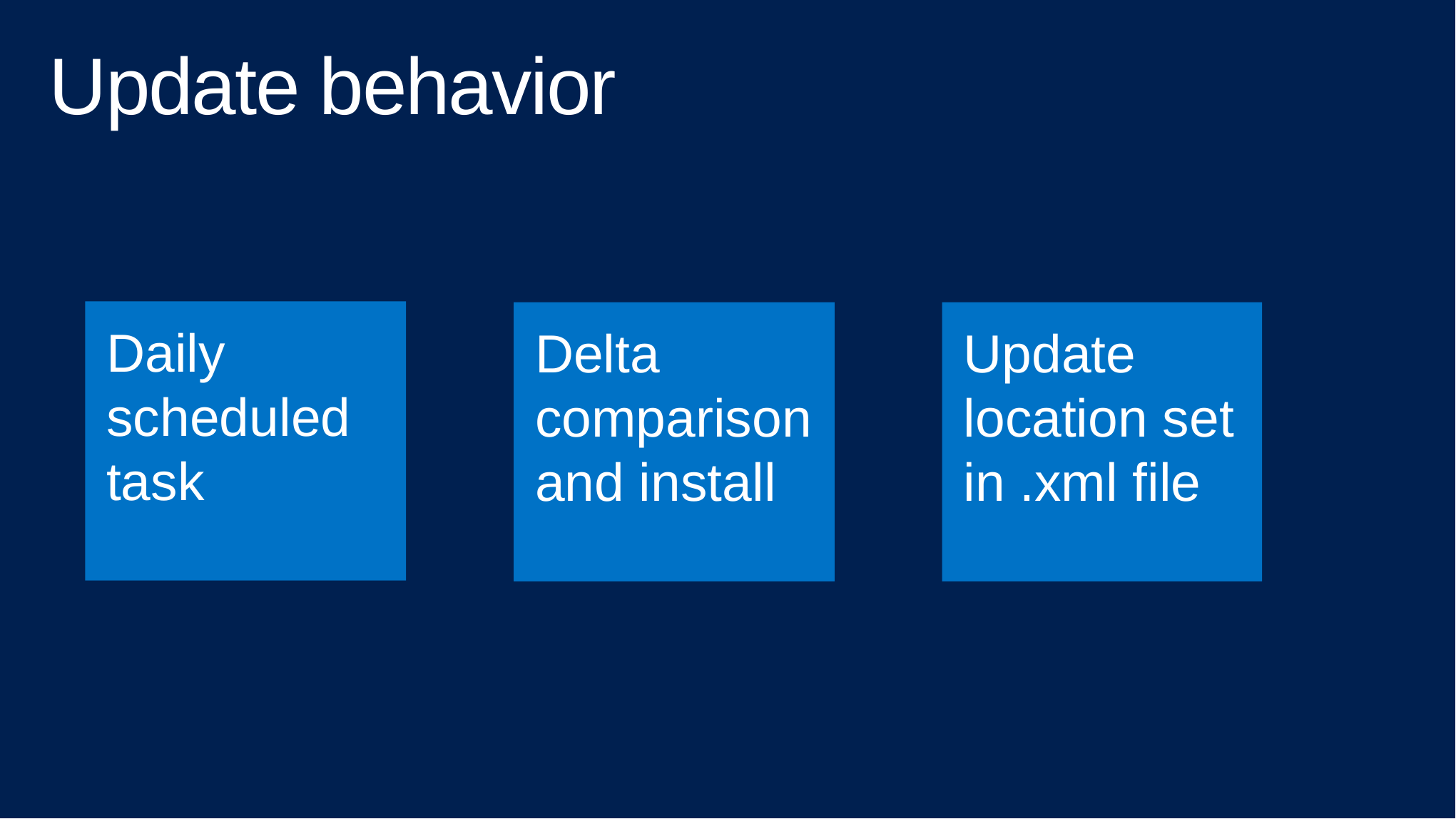

# Update behavior
Daily scheduled task
Delta comparison and install
Update location set in .xml file